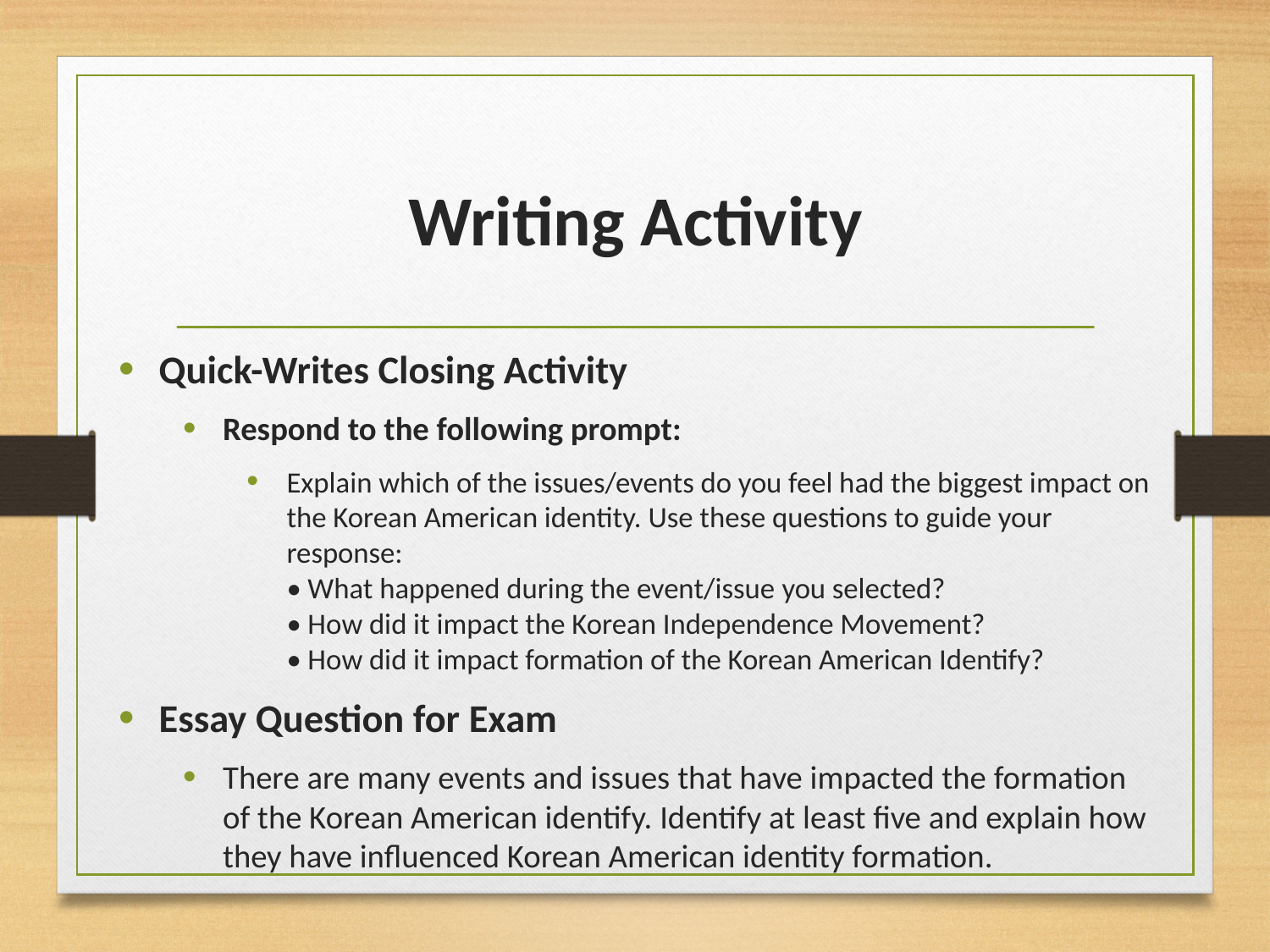

# Writing Activity
Quick-Writes Closing Activity
Respond to the following prompt:
Explain which of the issues/events do you feel had the biggest impact on the Korean American identity. Use these questions to guide your response:
• What happened during the event/issue you selected?
• How did it impact the Korean Independence Movement?
• How did it impact formation of the Korean American Identify?
Essay Question for Exam
There are many events and issues that have impacted the formation of the Korean American identify. Identify at least five and explain how they have influenced Korean American identity formation.